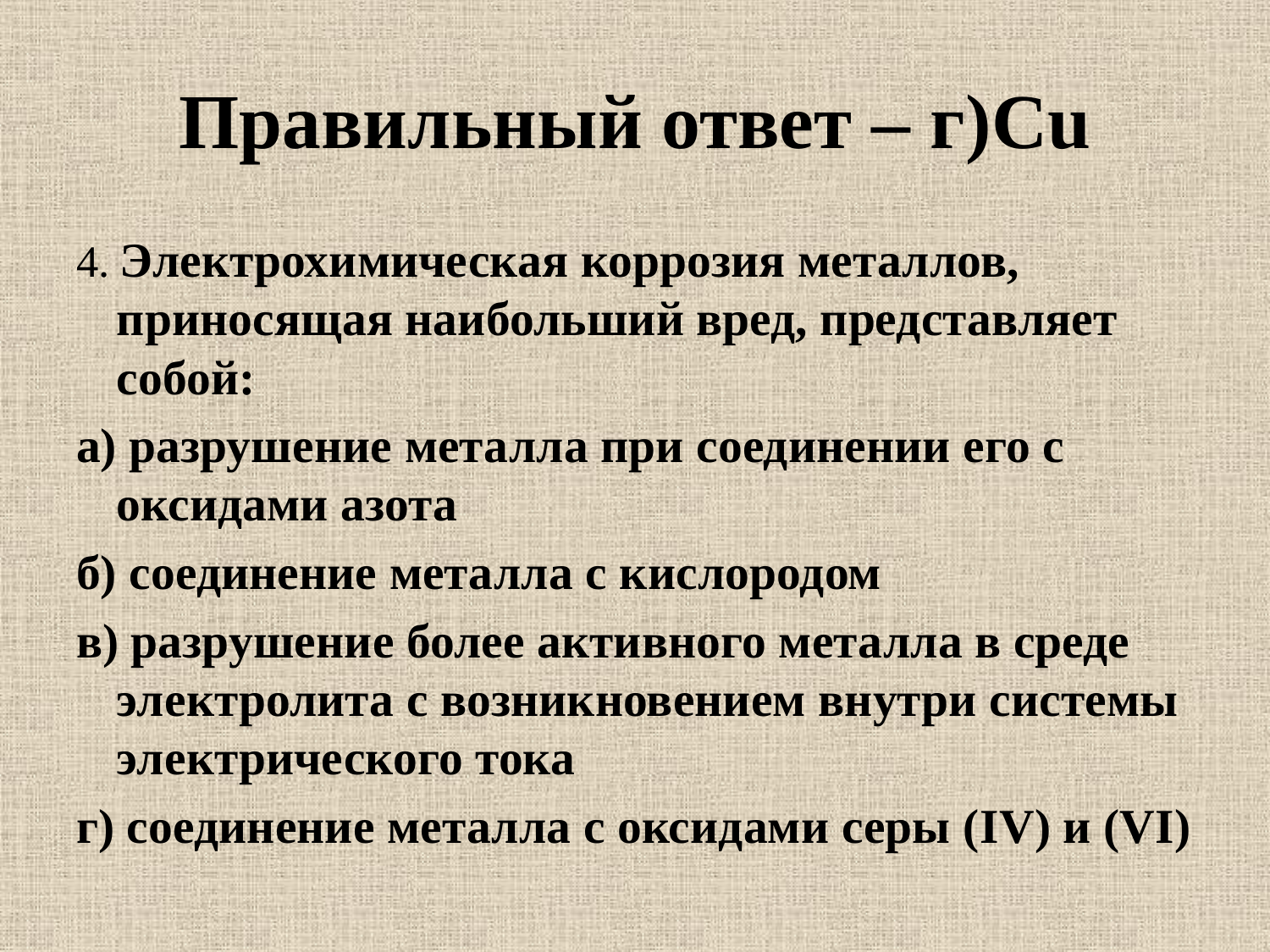

# Правильный ответ – г)Cu
4. Электрохимическая коррозия металлов, приносящая наибольший вред, представляет собой:
а) разрушение металла при соединении его с оксидами азота
б) соединение металла с кислородом
в) разрушение более активного металла в среде электролита с возникновением внутри системы электрического тока
г) соединение металла с оксидами серы (IV) и (VI)